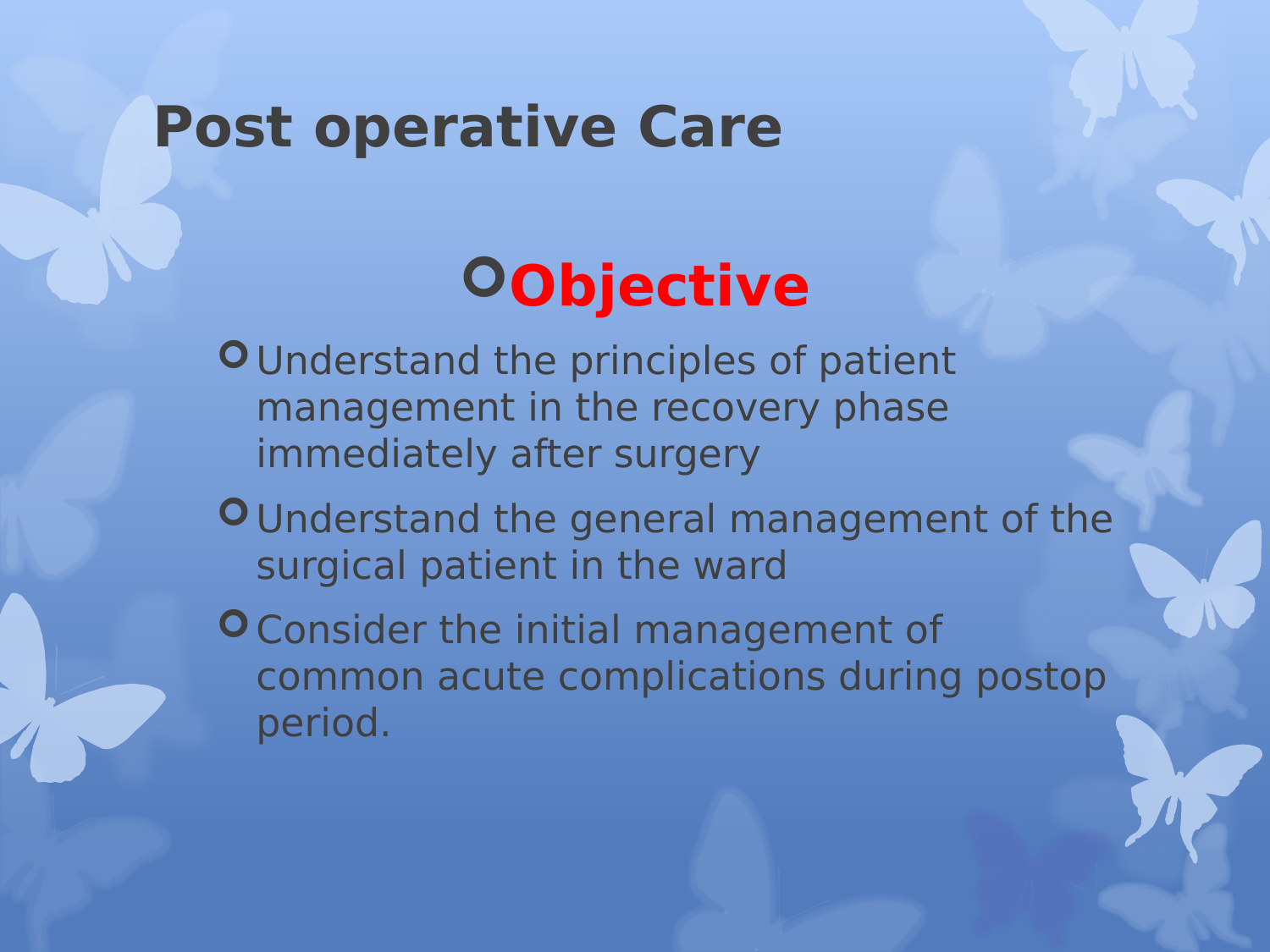

# Post operative Care
Objective
Understand the principles of patient management in the recovery phase immediately after surgery
Understand the general management of the surgical patient in the ward
Consider the initial management of common acute complications during postop period.